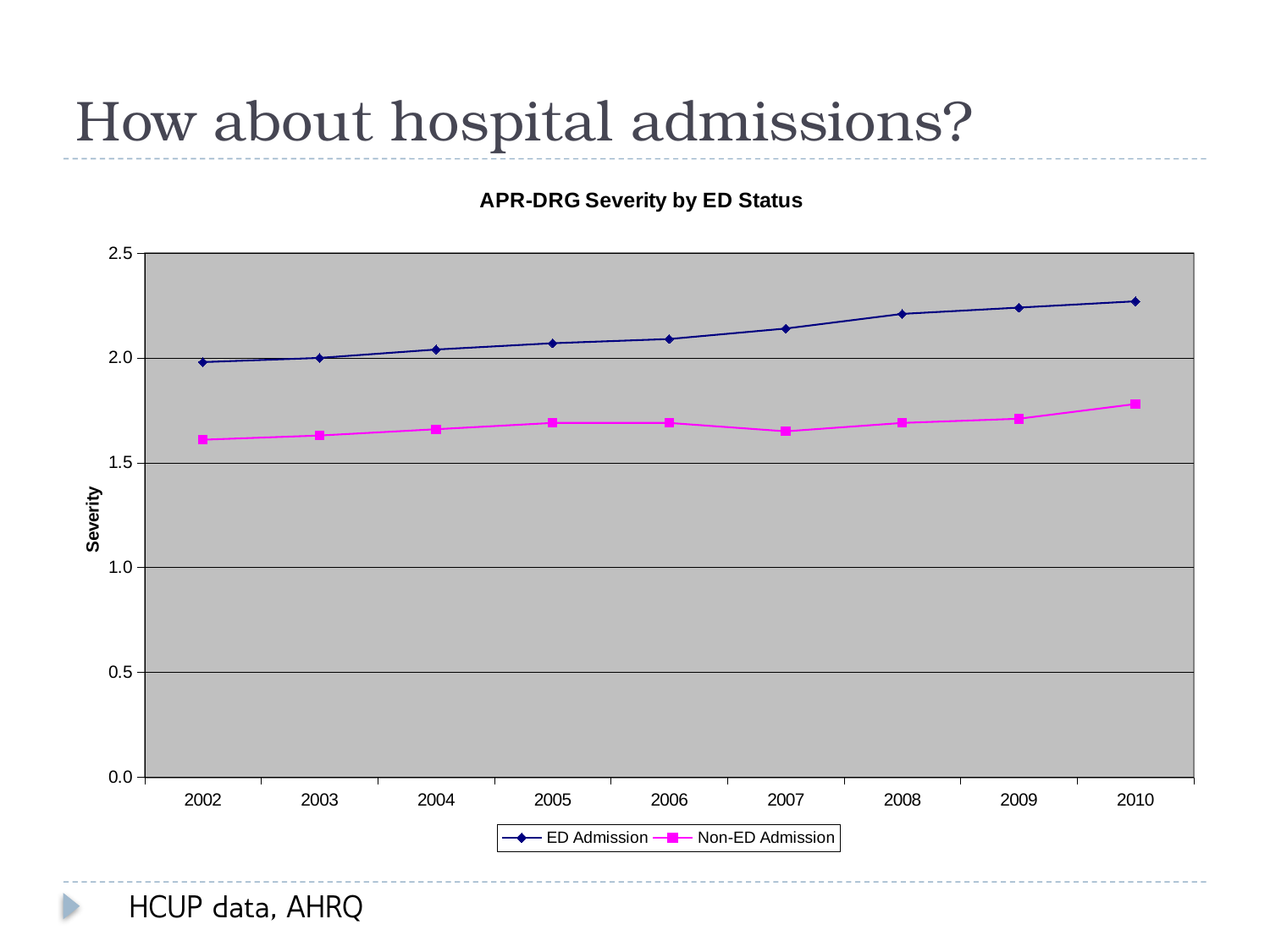

# How about hospital admissions?

### Chart: APR-DRG Severity by ED Status

| Category | ED Admission | Non-ED Admission |
|---|---|---|
| 2002 | 1.98 | 1.61 |
| 2003 | 2.0 | 1.6300000000000001 |
| 2004 | 2.04 | 1.6600000000000001 |
| 2005 | 2.07 | 1.6900000000000004 |
| 2006 | 2.09 | 1.6900000000000004 |
| 2007 | 2.14 | 1.6500000000000001 |
| 2008 | 2.21 | 1.6900000000000004 |
| 2009 | 2.24 | 1.7100000000000004 |
| 2010 | 2.27 | 1.7800000000000005 |
HCUP data, AHRQ